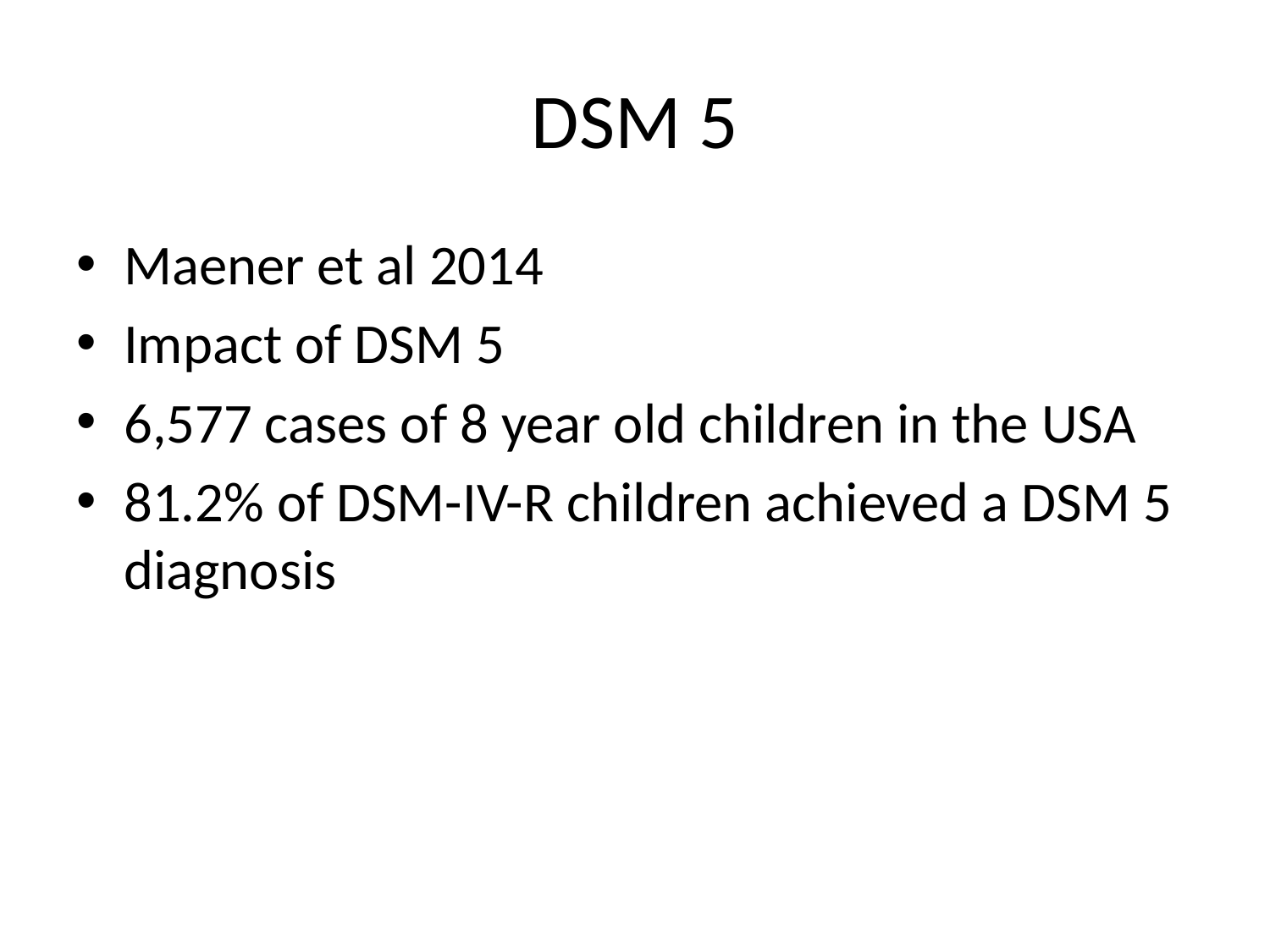

# DSM 5
Maener et al 2014
Impact of DSM 5
6,577 cases of 8 year old children in the USA
81.2% of DSM-IV-R children achieved a DSM 5 diagnosis